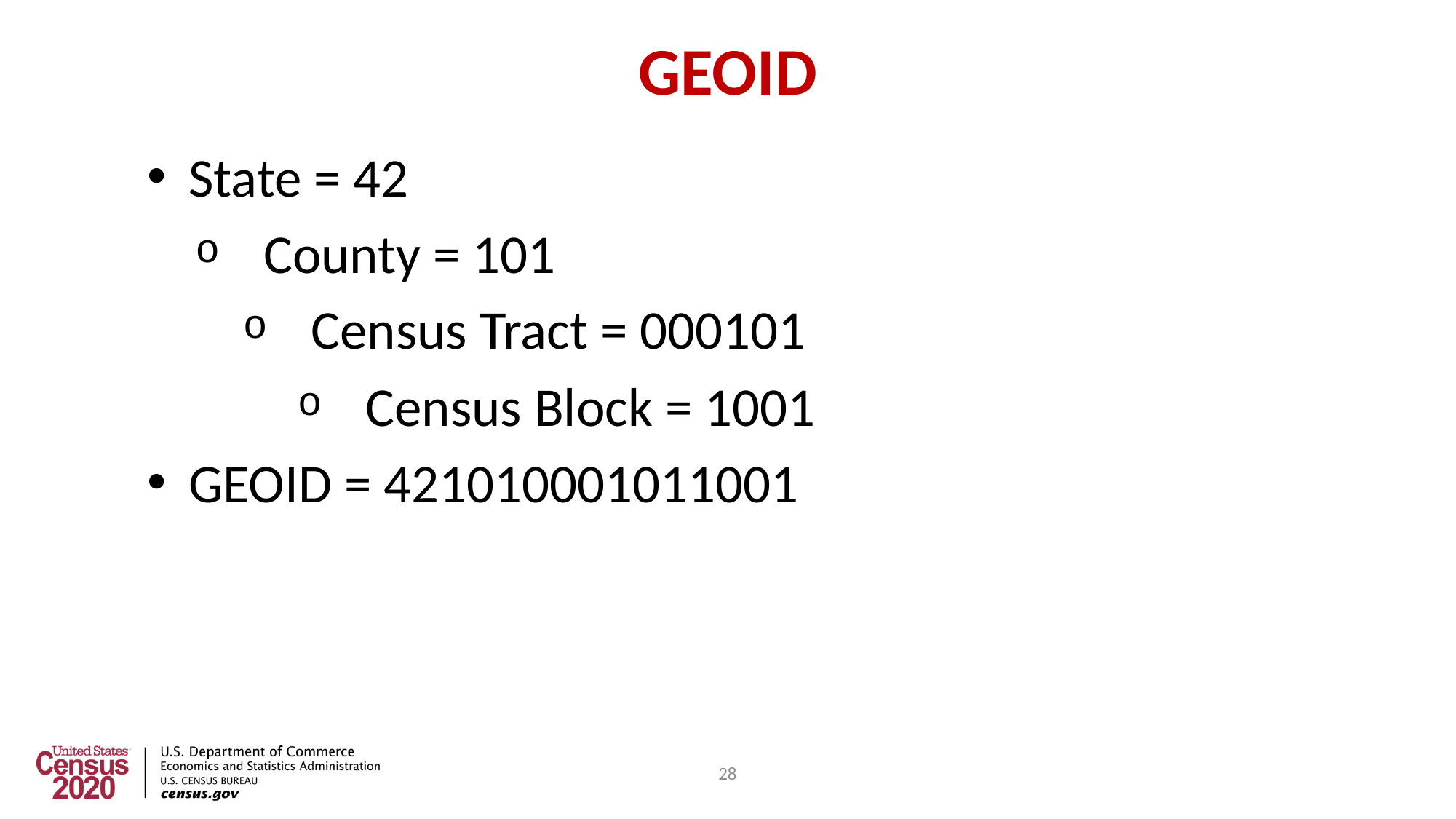

# GEOID
State = 42
County = 101
Census Tract = 000101
Census Block = 1001
GEOID = 421010001011001

28